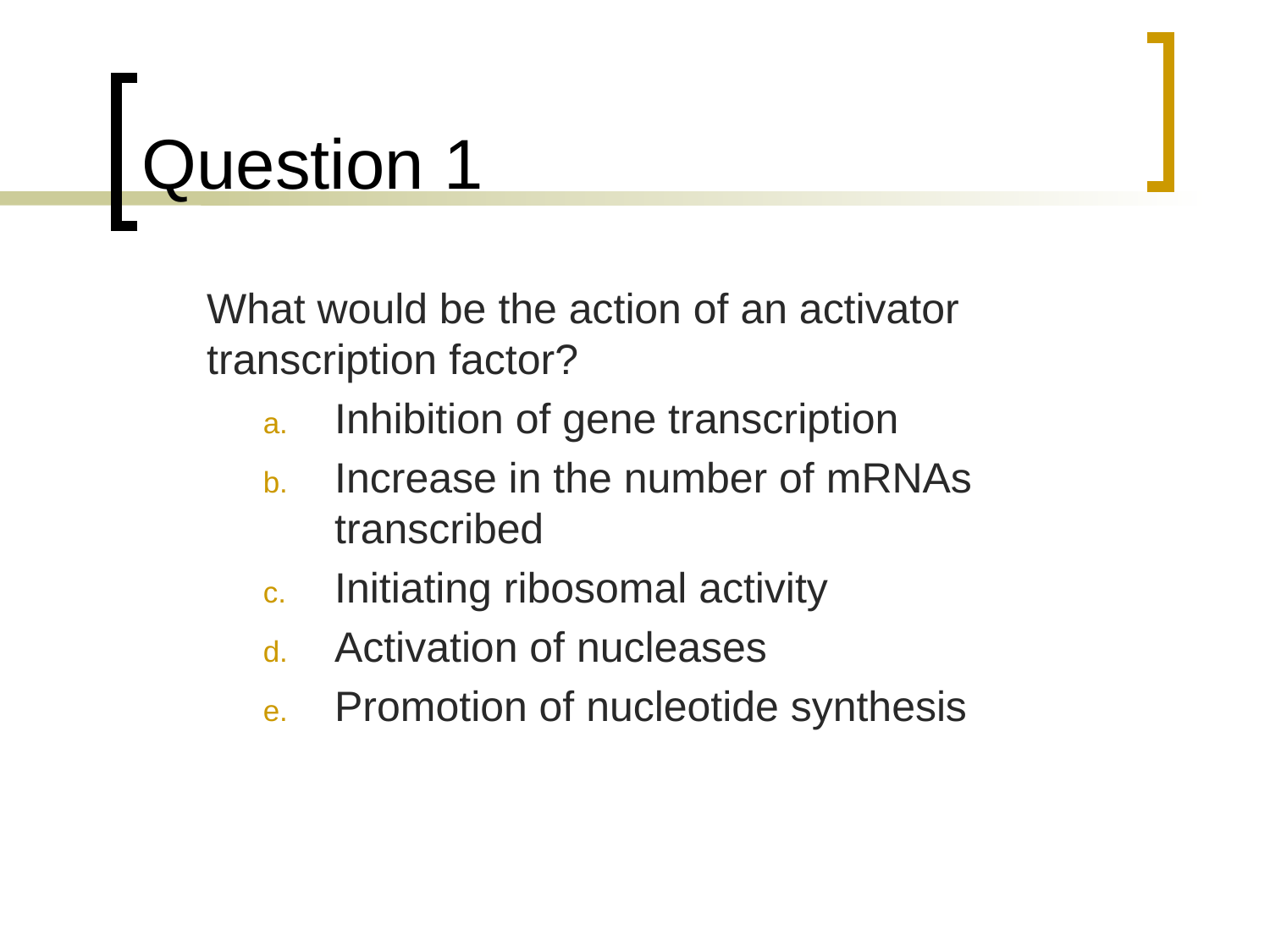

# Question 1
	What would be the action of an activator transcription factor?
Inhibition of gene transcription
Increase in the number of mRNAs transcribed
Initiating ribosomal activity
Activation of nucleases
Promotion of nucleotide synthesis